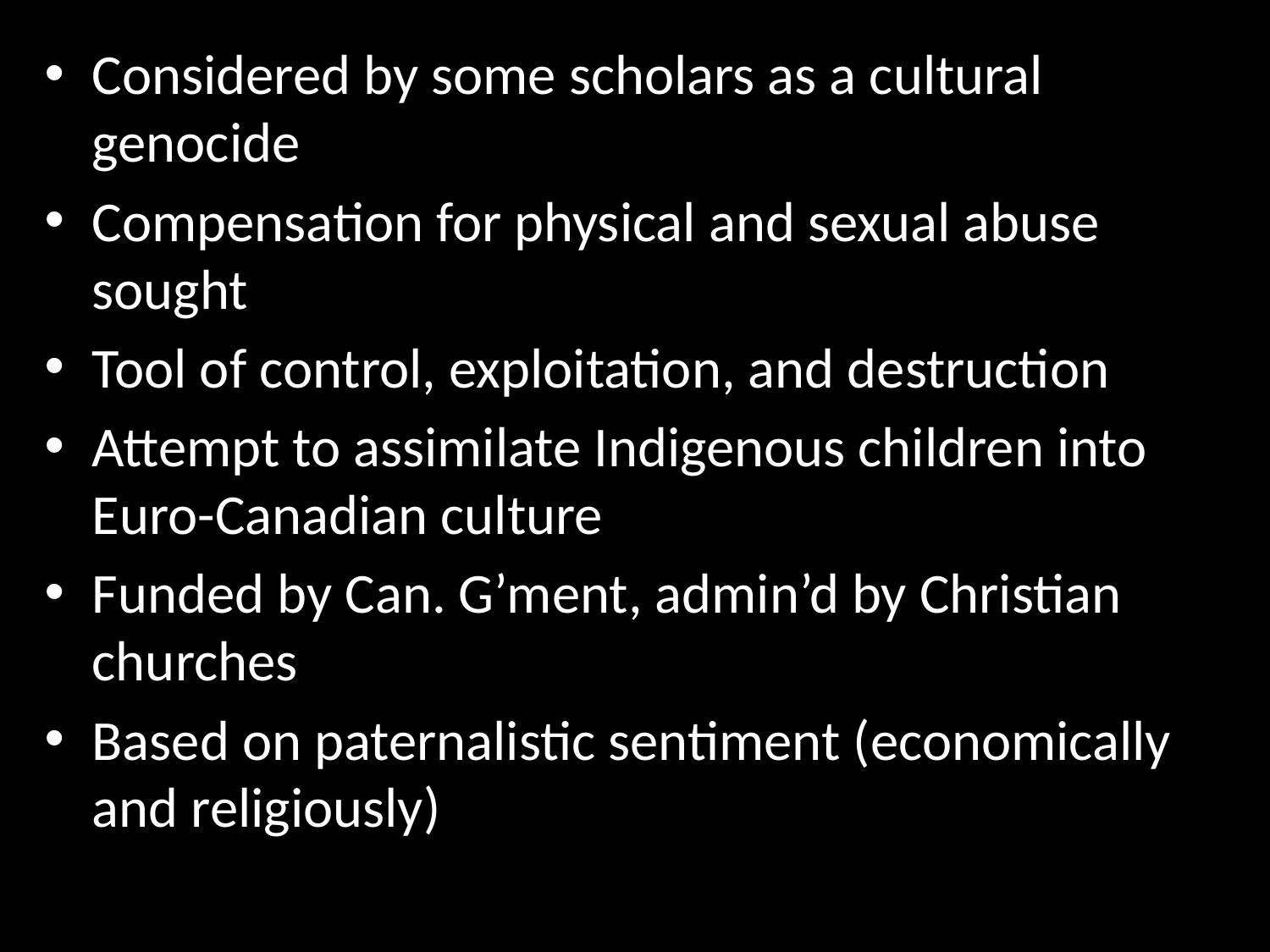

Considered by some scholars as a cultural genocide
Compensation for physical and sexual abuse sought
Tool of control, exploitation, and destruction
Attempt to assimilate Indigenous children into Euro-Canadian culture
Funded by Can. G’ment, admin’d by Christian churches
Based on paternalistic sentiment (economically and religiously)